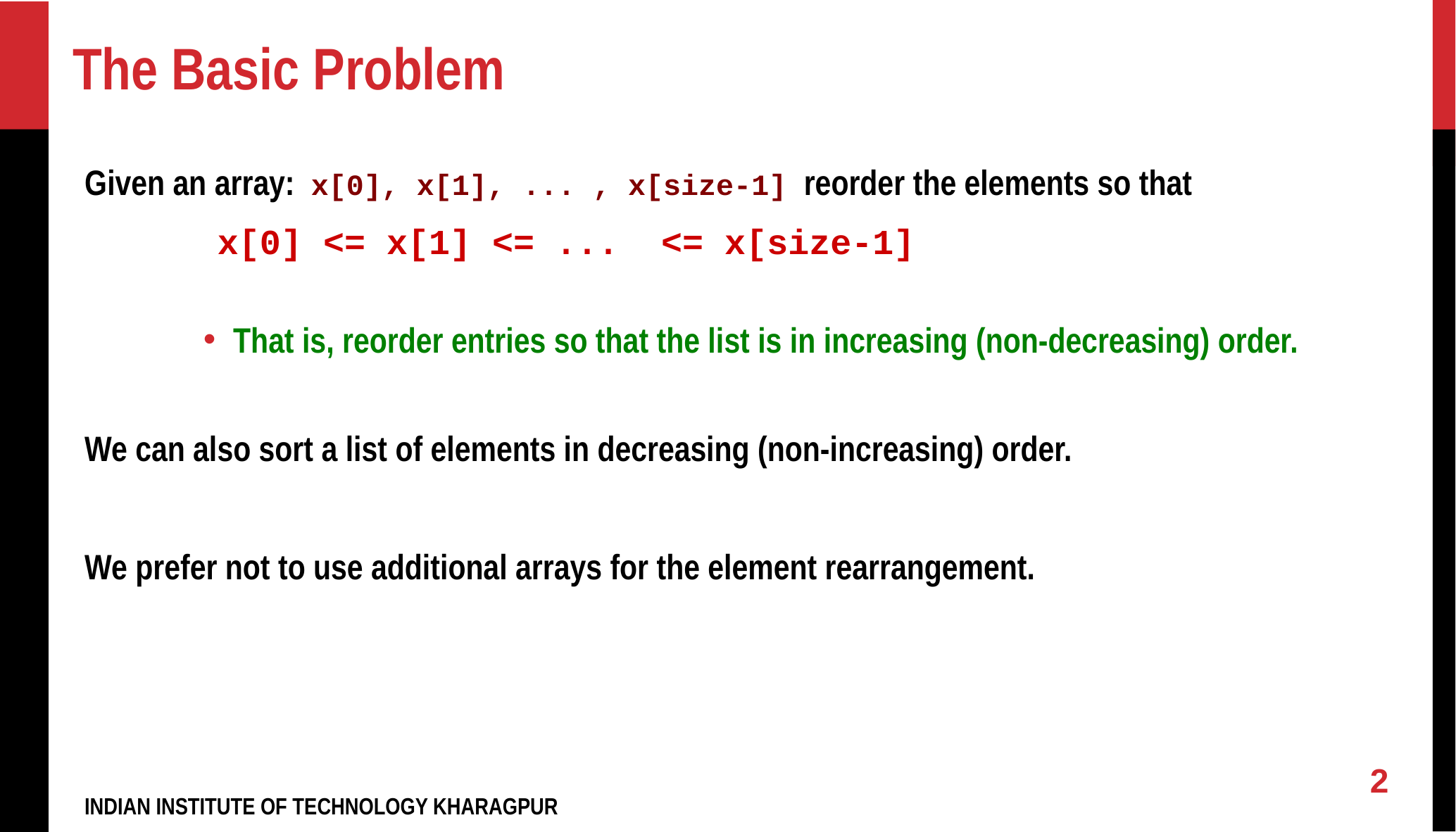

# The Basic Problem
Given an array:  x[0], x[1], ... , x[size-1] reorder the elements so that
            x[0] <= x[1] <= ...  <= x[size-1]

That is, reorder entries so that the list is in increasing (non-decreasing) order.

We can also sort a list of elements in decreasing (non-increasing) order.

We prefer not to use additional arrays for the element rearrangement.
2
INDIAN INSTITUTE OF TECHNOLOGY KHARAGPUR